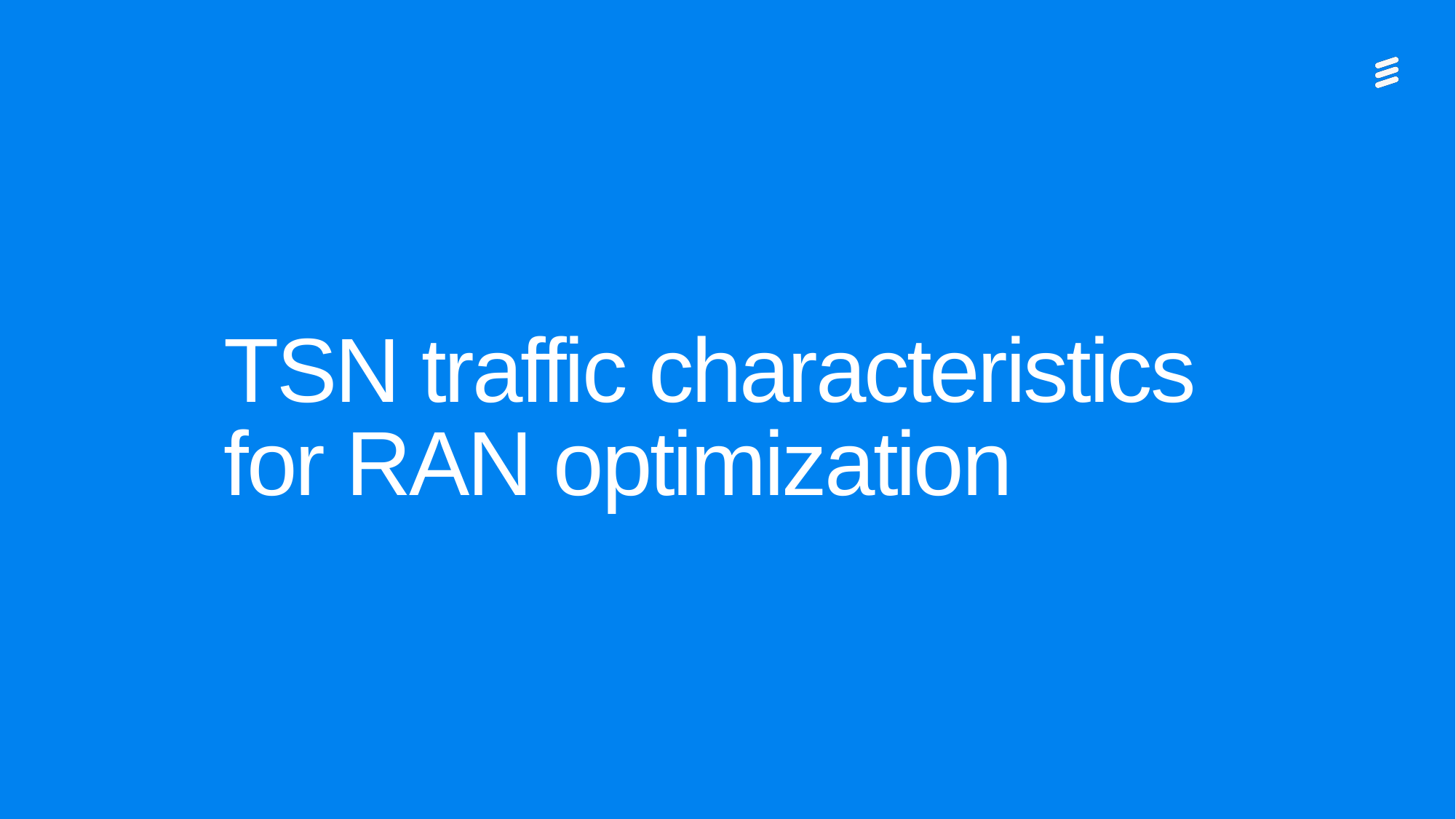

# TSN traffic characteristics for RAN optimization